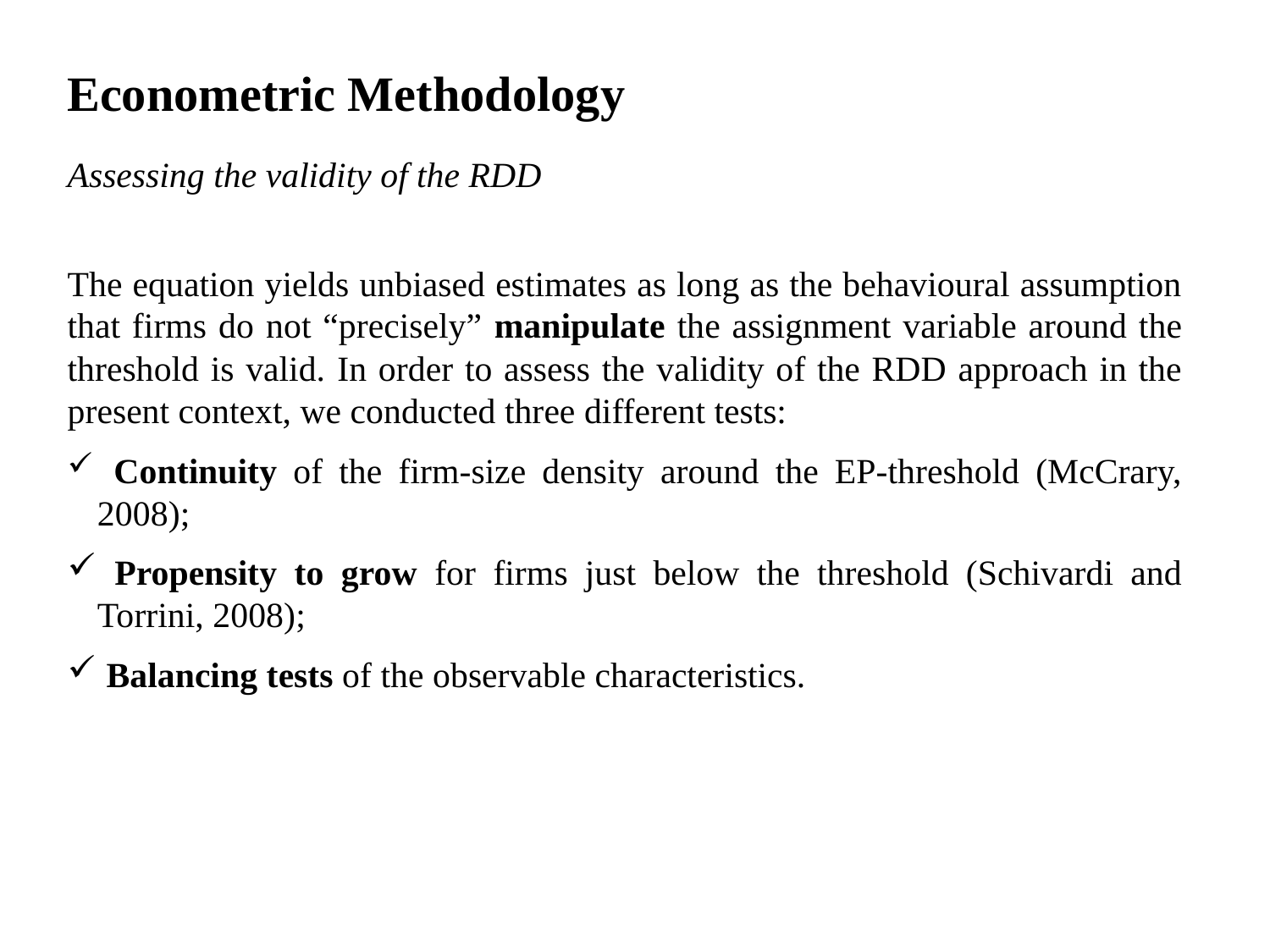

Econometric Methodology
Assessing the validity of the RDD

The equation yields unbiased estimates as long as the behavioural assumption that firms do not “precisely” manipulate the assignment variable around the threshold is valid. In order to assess the validity of the RDD approach in the present context, we conducted three different tests:
 Continuity of the firm-size density around the EP-threshold (McCrary, 2008);
 Propensity to grow for firms just below the threshold (Schivardi and Torrini, 2008);
 Balancing tests of the observable characteristics.